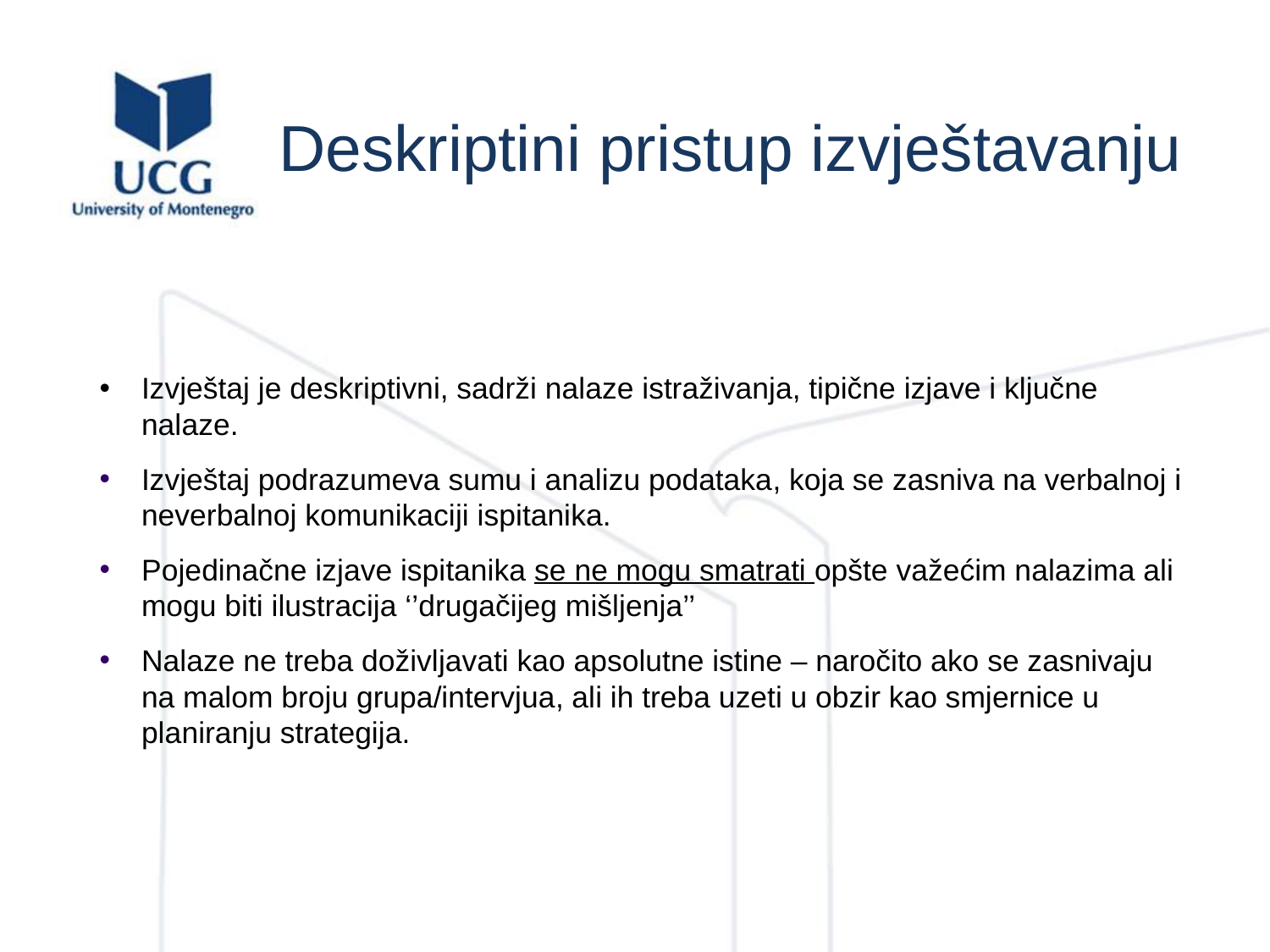

# Deskriptini pristup izvještavanju

Izvještaj je deskriptivni, sadrži nalaze istraživanja, tipične izjave i ključne nalaze.
Izvještaj podrazumeva sumu i analizu podataka, koja se zasniva na verbalnoj i neverbalnoj komunikaciji ispitanika.
Pojedinačne izjave ispitanika se ne mogu smatrati opšte važećim nalazima ali mogu biti ilustracija ‘’drugačijeg mišljenja’’
Nalaze ne treba doživljavati kao apsolutne istine – naročito ako se zasnivaju na malom broju grupa/intervjua, ali ih treba uzeti u obzir kao smjernice u planiranju strategija.